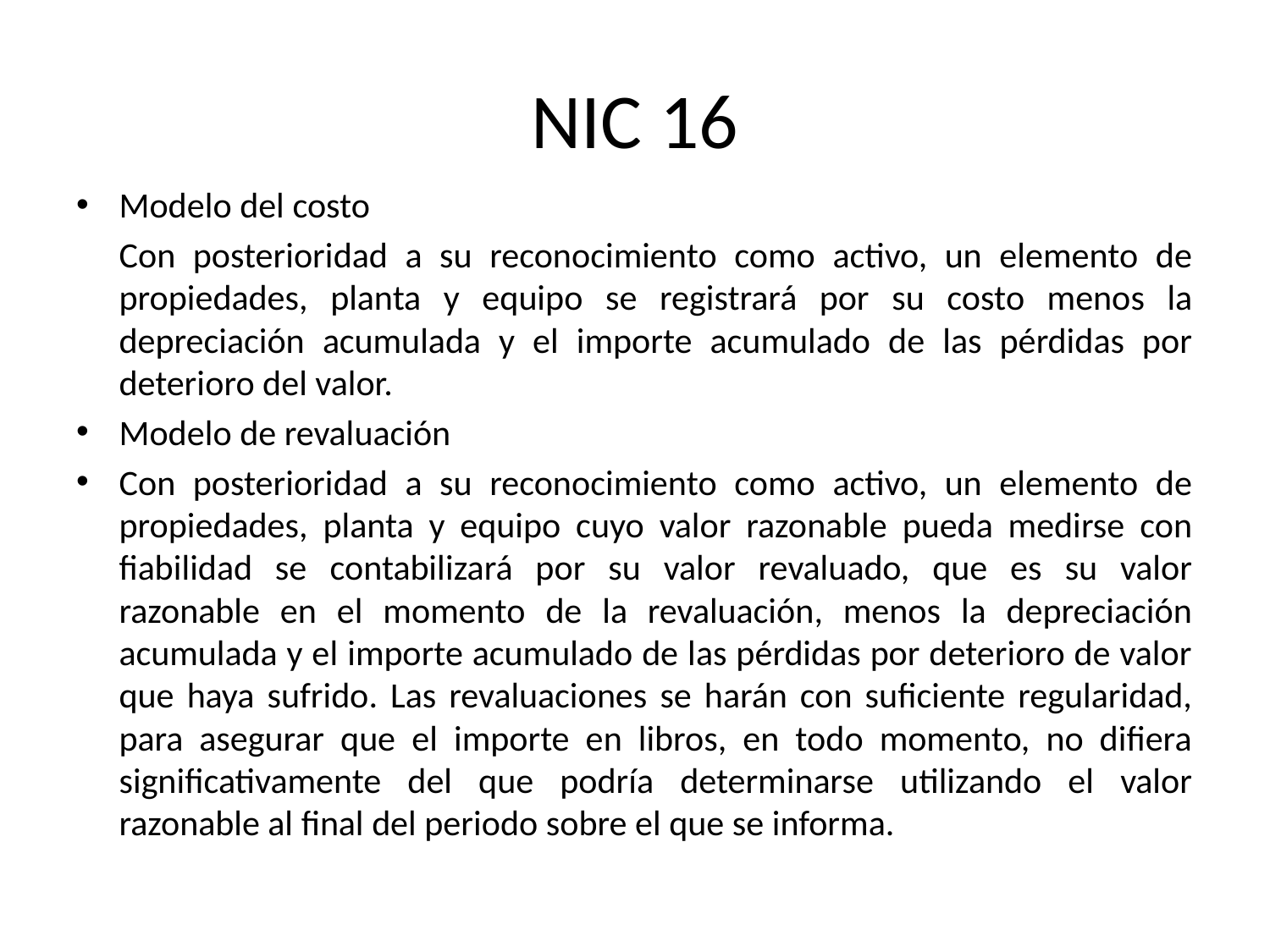

# NIC 16
Modelo del costo
	Con posterioridad a su reconocimiento como activo, un elemento de propiedades, planta y equipo se registrará por su costo menos la depreciación acumulada y el importe acumulado de las pérdidas por deterioro del valor.
Modelo de revaluación
Con posterioridad a su reconocimiento como activo, un elemento de propiedades, planta y equipo cuyo valor razonable pueda medirse con fiabilidad se contabilizará por su valor revaluado, que es su valor razonable en el momento de la revaluación, menos la depreciación acumulada y el importe acumulado de las pérdidas por deterioro de valor que haya sufrido. Las revaluaciones se harán con suficiente regularidad, para asegurar que el importe en libros, en todo momento, no difiera significativamente del que podría determinarse utilizando el valor razonable al final del periodo sobre el que se informa.